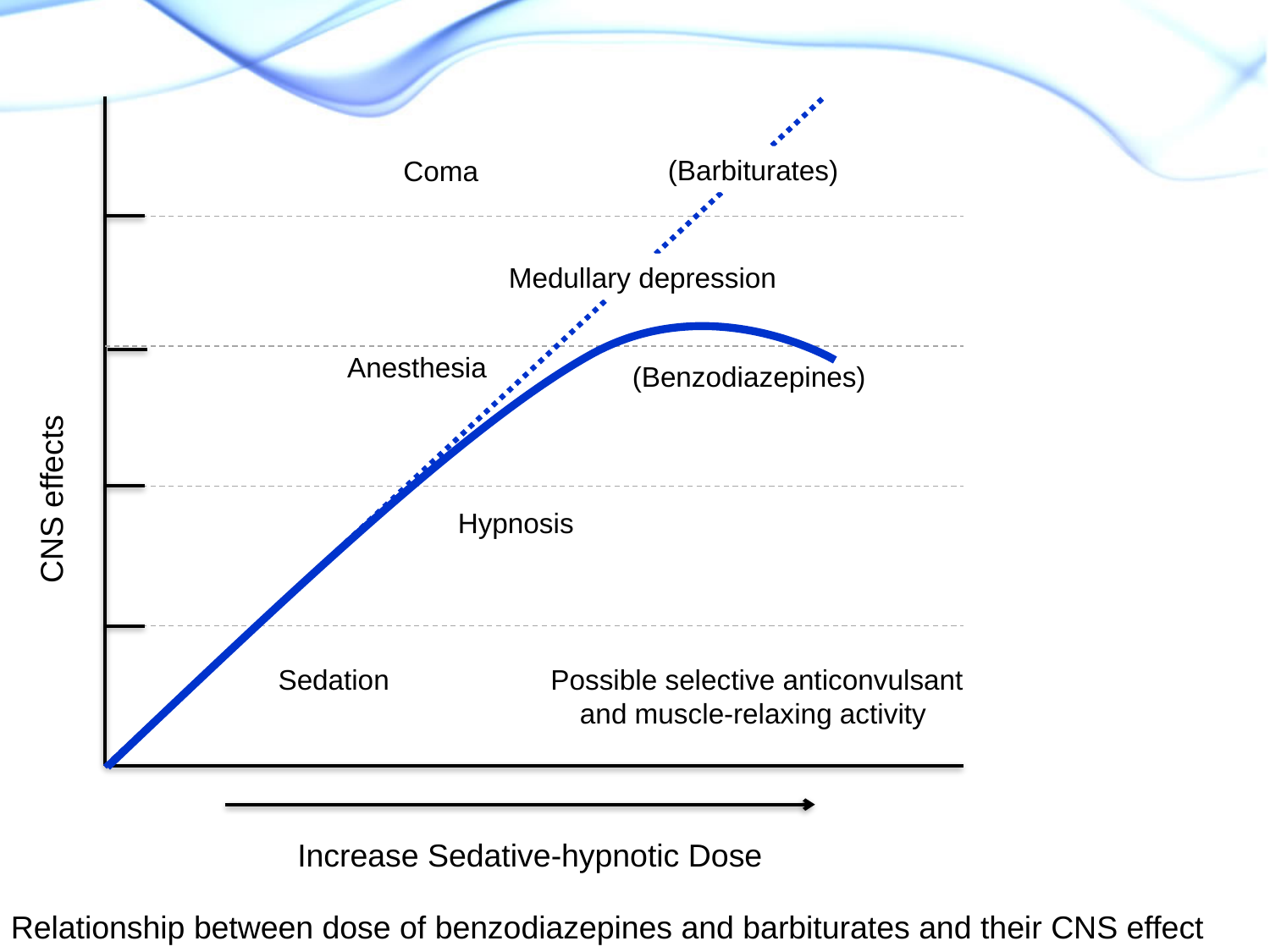

(Barbiturates)
Coma
Medullary depression

Anesthesia
(Benzodiazepines)
CNS effects
Hypnosis
Sedation
Possible selective anticonvulsant and muscle-relaxing activity
Increase Sedative-hypnotic Dose
Relationship between dose of benzodiazepines and barbiturates and their CNS effect